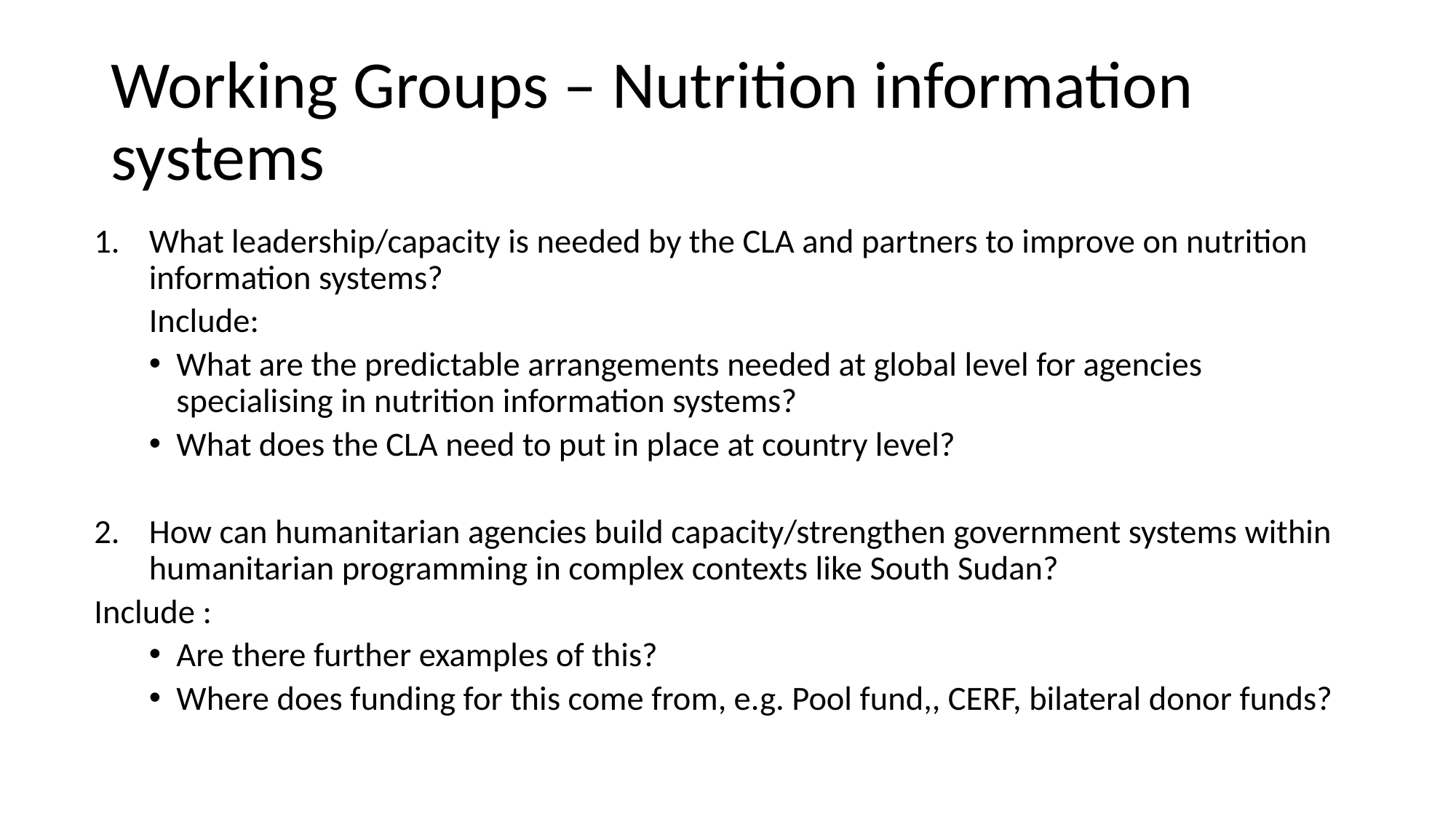

# Working Groups – Nutrition information systems
What leadership/capacity is needed by the CLA and partners to improve on nutrition information systems?
Include:
What are the predictable arrangements needed at global level for agencies specialising in nutrition information systems?
What does the CLA need to put in place at country level?

How can humanitarian agencies build capacity/strengthen government systems within humanitarian programming in complex contexts like South Sudan?
	Include :
Are there further examples of this?
Where does funding for this come from, e.g. Pool fund,, CERF, bilateral donor funds?